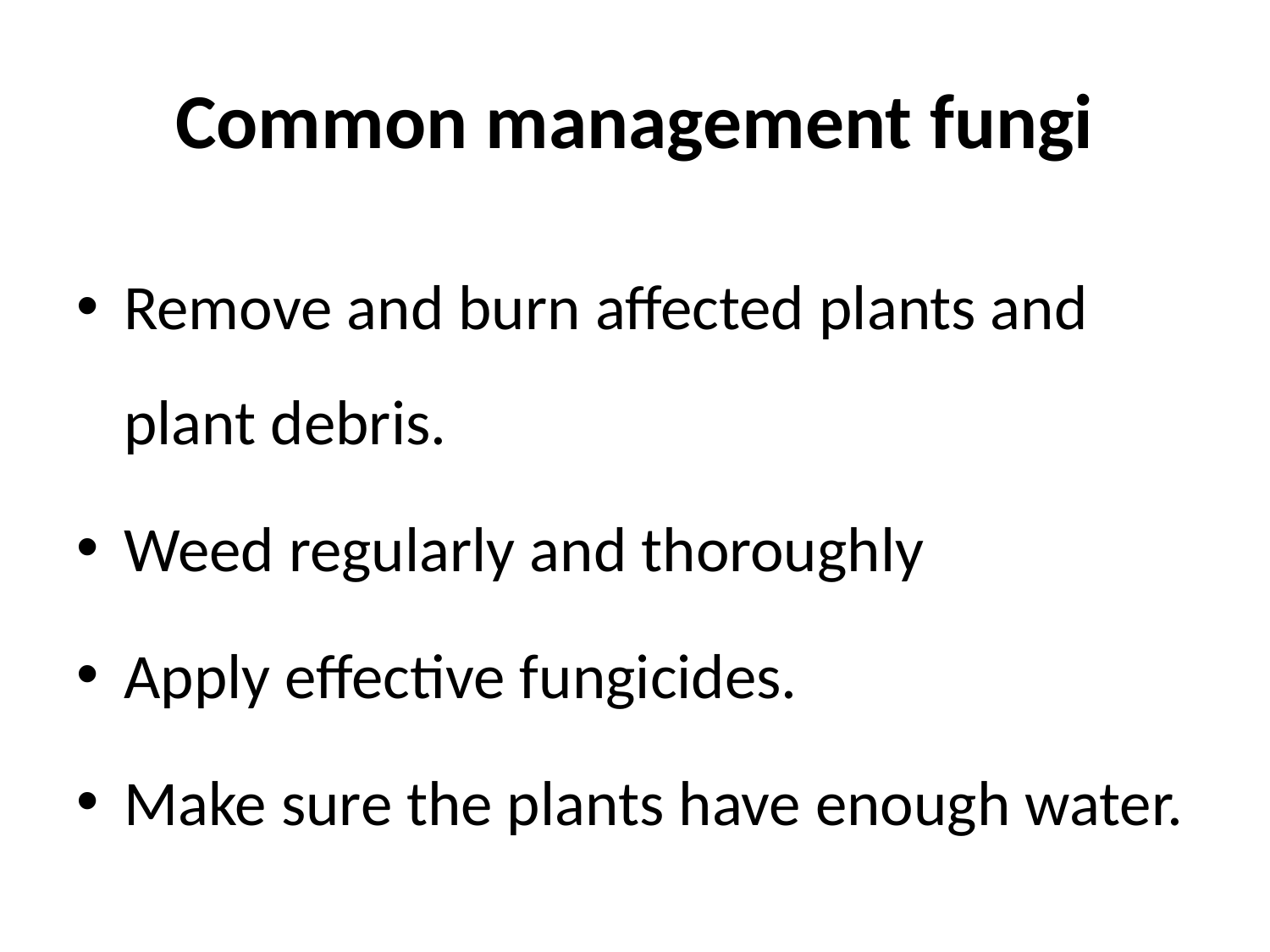

# Common management fungi
Remove and burn affected plants and plant debris.
Weed regularly and thoroughly
Apply effective fungicides.
Make sure the plants have enough water.